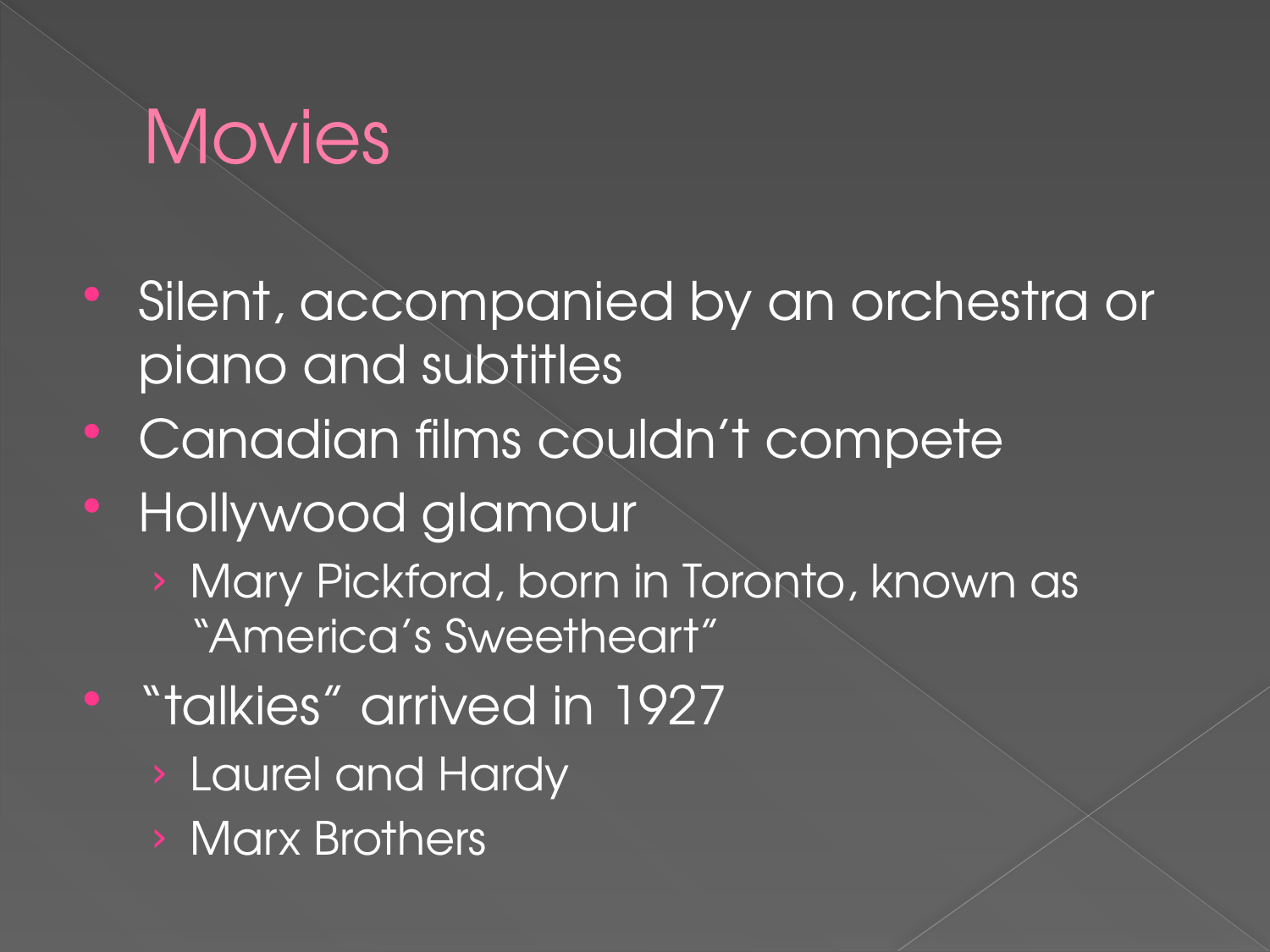

# Movies
Silent, accompanied by an orchestra or piano and subtitles
Canadian films couldn’t compete
Hollywood glamour
Mary Pickford, born in Toronto, known as “America’s Sweetheart”
“talkies” arrived in 1927
Laurel and Hardy
Marx Brothers